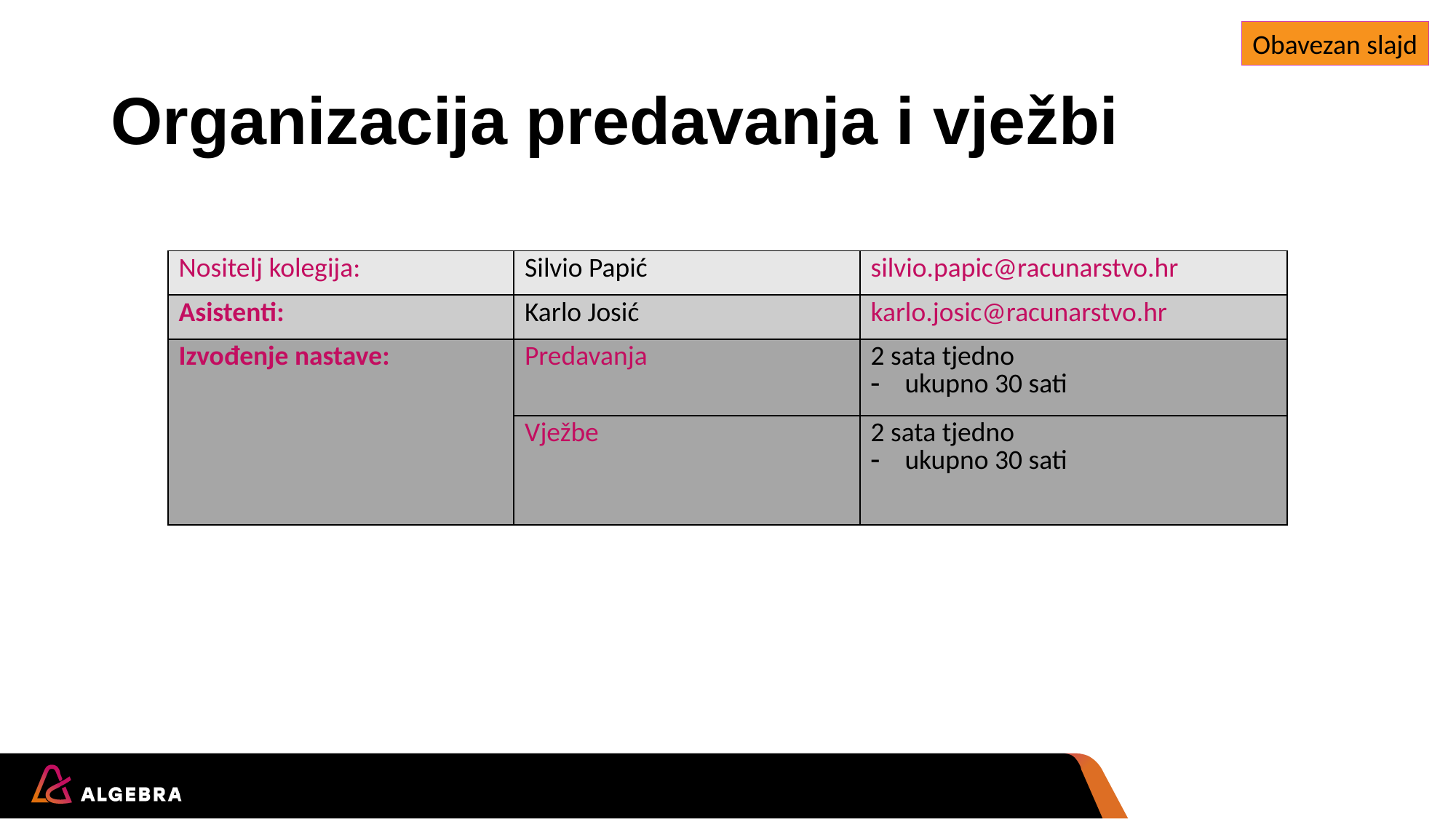

Obavezan slajd
# Organizacija predavanja i vježbi
| Nositelj kolegija: | Silvio Papić | silvio.papic@racunarstvo.hr |
| --- | --- | --- |
| Asistenti: | Karlo Josić | karlo.josic@racunarstvo.hr |
| Izvođenje nastave: | Predavanja | 2 sata tjedno ukupno 30 sati |
|  | Vježbe | 2 sata tjedno ukupno 30 sati |